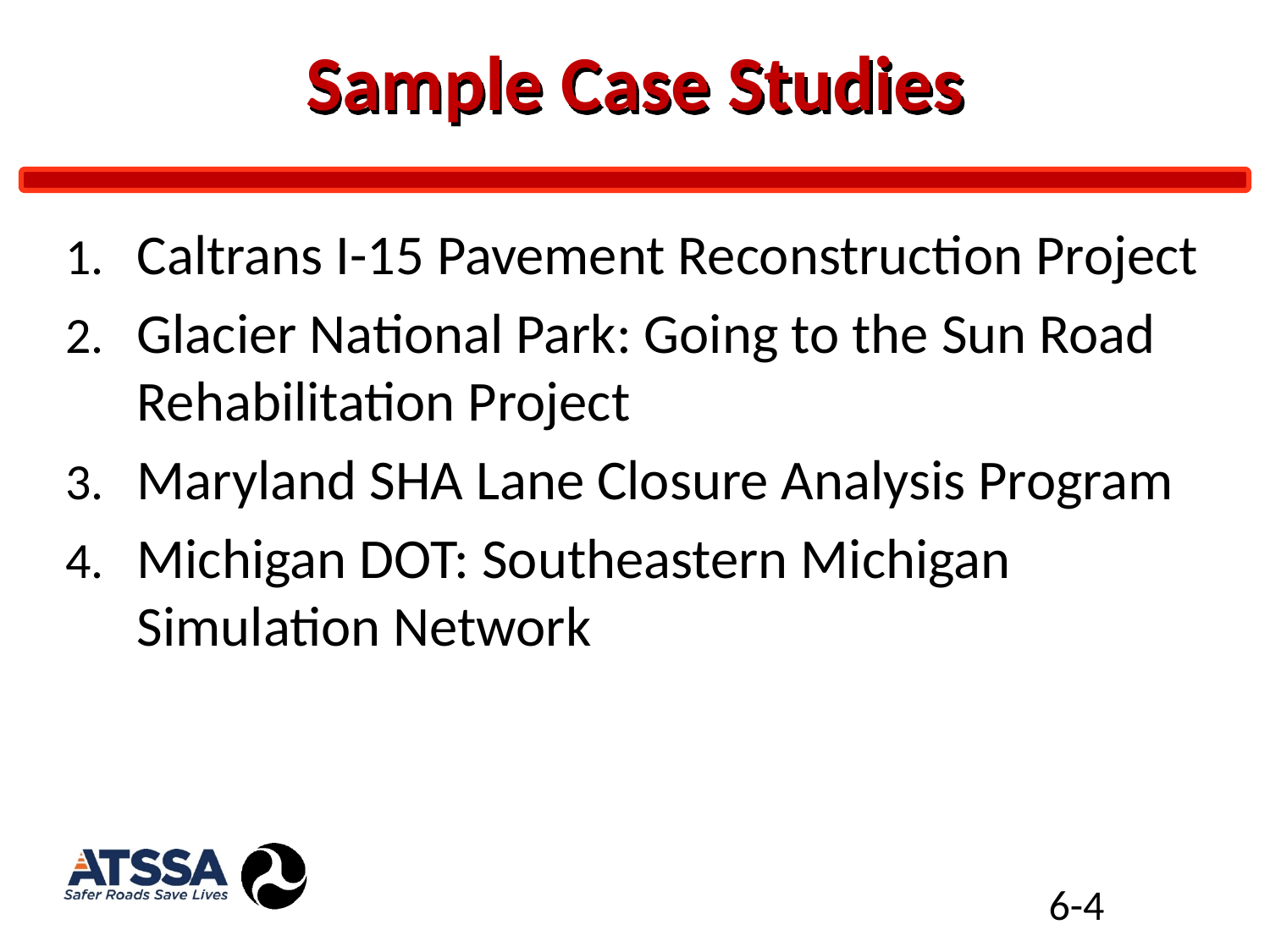

# Sample Case Studies
Caltrans I-15 Pavement Reconstruction Project
Glacier National Park: Going to the Sun Road Rehabilitation Project
Maryland SHA Lane Closure Analysis Program
Michigan DOT: Southeastern Michigan Simulation Network